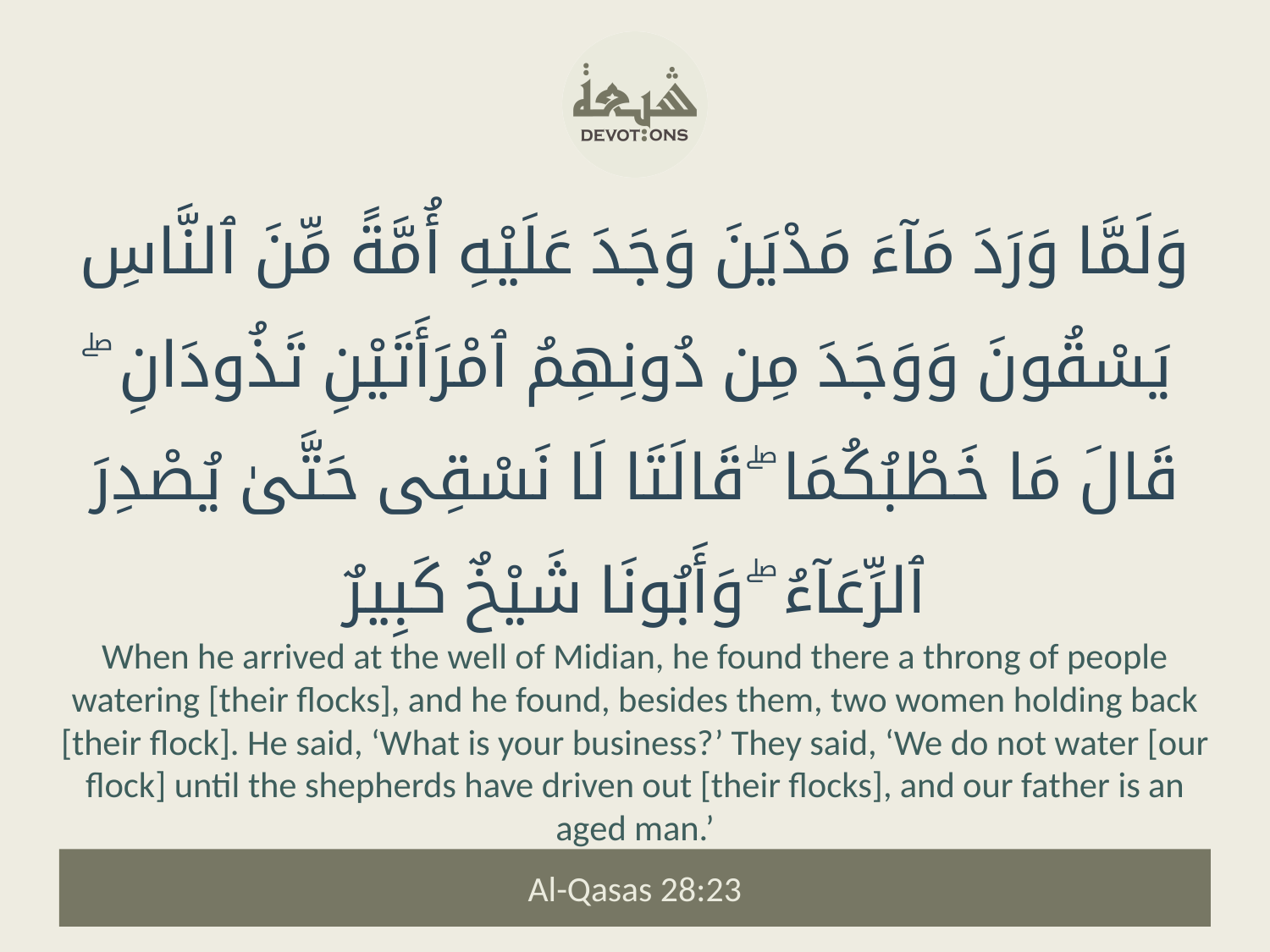

وَلَمَّا وَرَدَ مَآءَ مَدْيَنَ وَجَدَ عَلَيْهِ أُمَّةً مِّنَ ٱلنَّاسِ يَسْقُونَ وَوَجَدَ مِن دُونِهِمُ ٱمْرَأَتَيْنِ تَذُودَانِ ۖ قَالَ مَا خَطْبُكُمَا ۖ قَالَتَا لَا نَسْقِى حَتَّىٰ يُصْدِرَ ٱلرِّعَآءُ ۖ وَأَبُونَا شَيْخٌ كَبِيرٌ
When he arrived at the well of Midian, he found there a throng of people watering [their flocks], and he found, besides them, two women holding back [their flock]. He said, ‘What is your business?’ They said, ‘We do not water [our flock] until the shepherds have driven out [their flocks], and our father is an aged man.’
Al-Qasas 28:23